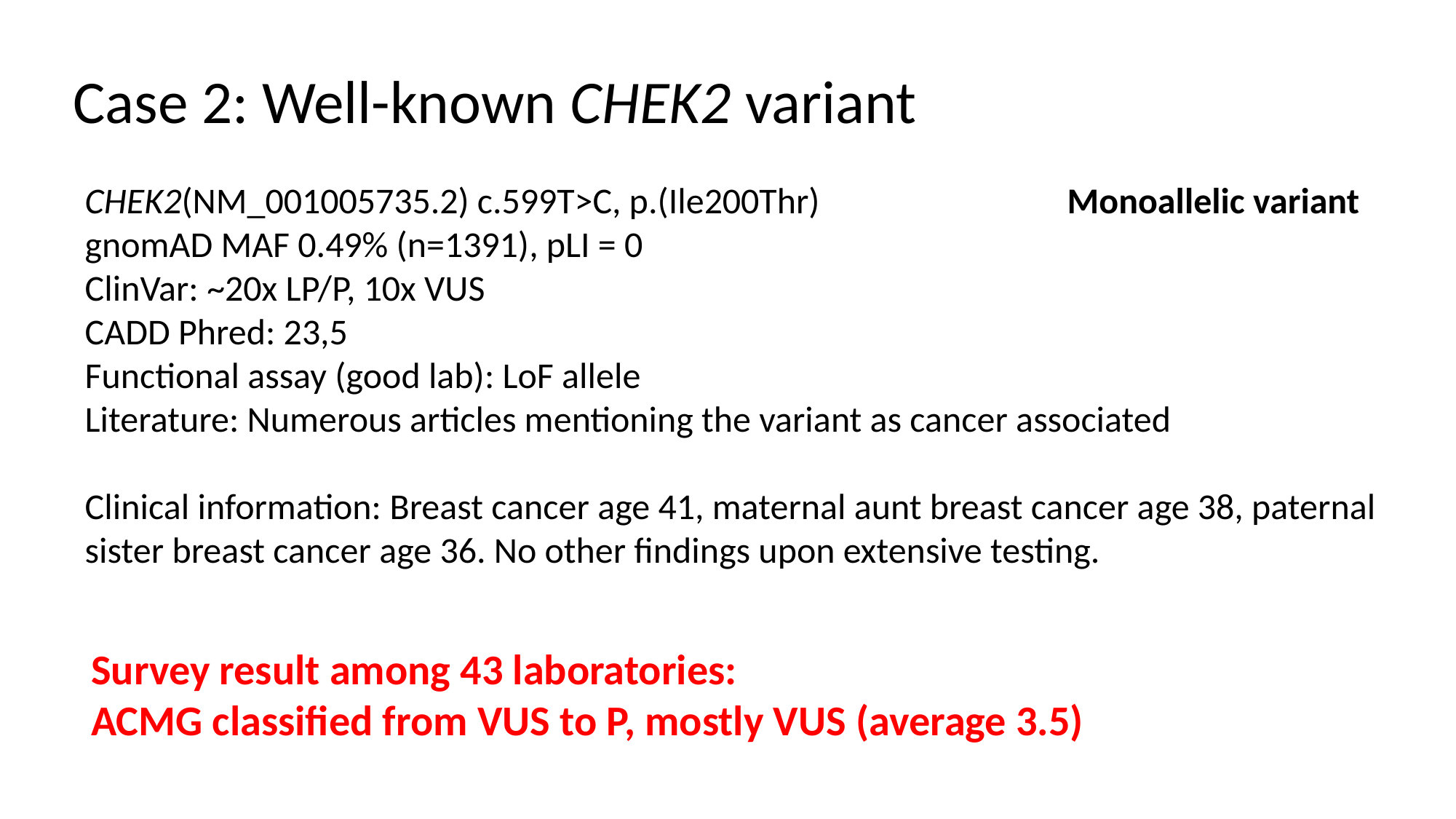

# Case 2: Well-known CHEK2 variant
CHEK2(NM_001005735.2) c.599T>C, p.(Ile200Thr)                    	Monoallelic variant
gnomAD MAF 0.49% (n=1391), pLI = 0
ClinVar: ~20x LP/P, 10x VUS
CADD Phred: 23,5
Functional assay (good lab): LoF allele
Literature: Numerous articles mentioning the variant as cancer associated

Clinical information: Breast cancer age 41, maternal aunt breast cancer age 38, paternal sister breast cancer age 36. No other findings upon extensive testing.
Survey result among 43 laboratories:
ACMG classified from VUS to P, mostly VUS (average 3.5)